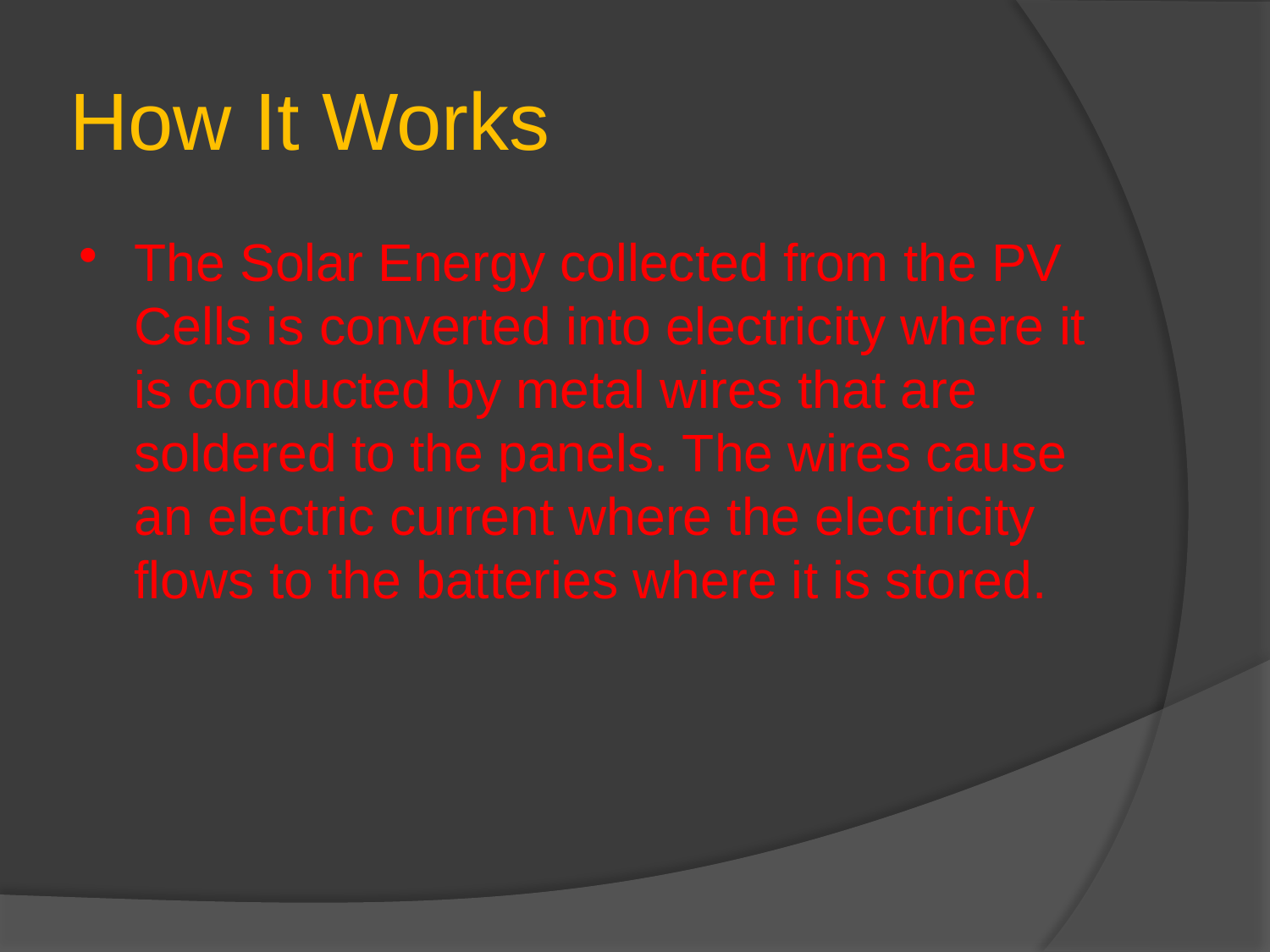

# How It Works
The Solar Energy collected from the PV Cells is converted into electricity where it is conducted by metal wires that are soldered to the panels. The wires cause an electric current where the electricity flows to the batteries where it is stored.